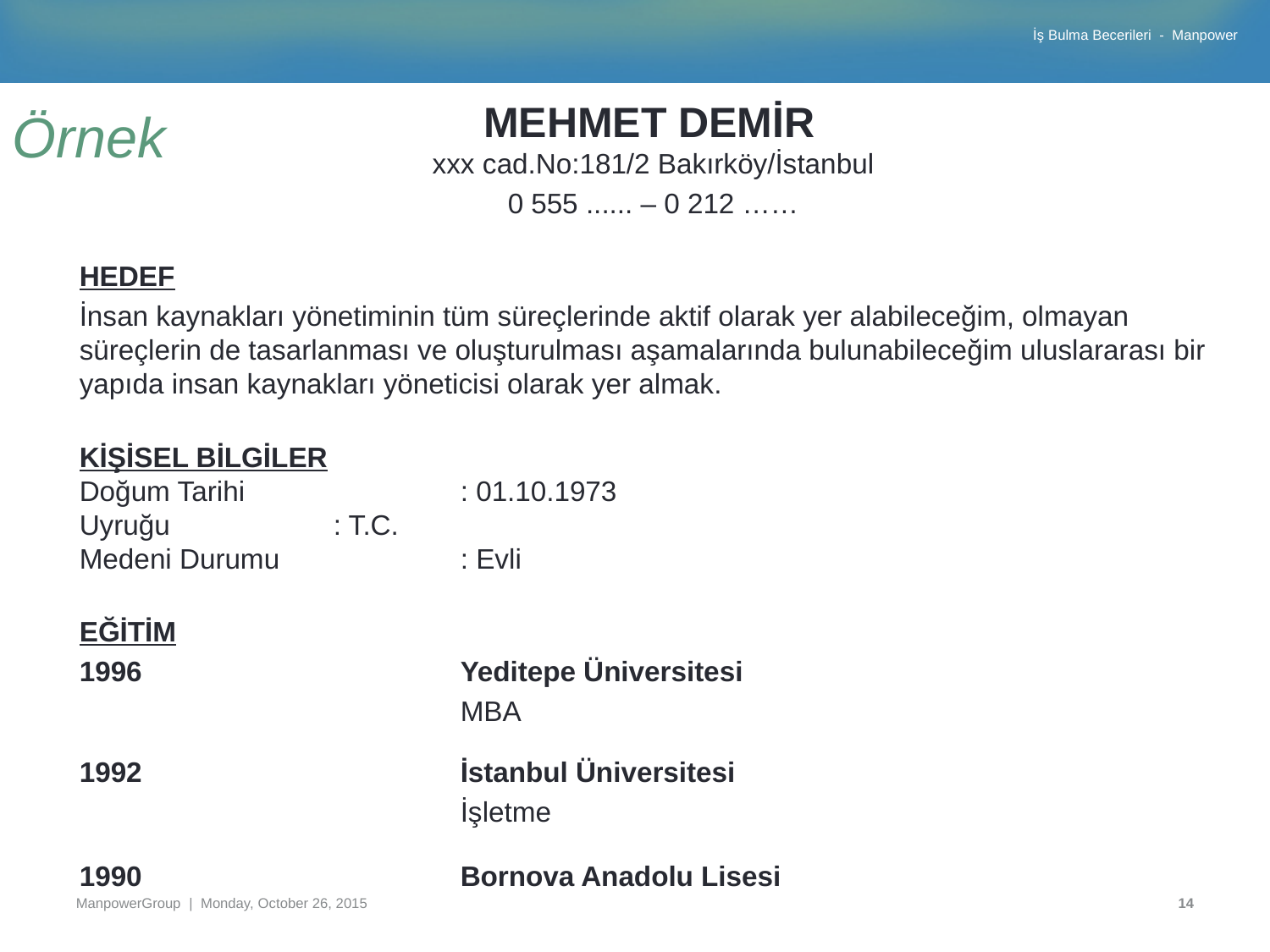

Örnek
     MEHMET DEMİR
xxx cad.No:181/2 Bakırköy/İstanbul
	0 555 ...... – 0 212 ……
	HEDEF
	İnsan kaynakları yönetiminin tüm süreçlerinde aktif olarak yer alabileceğim, olmayan süreçlerin de tasarlanması ve oluşturulması aşamalarında bulunabileceğim uluslararası bir yapıda insan kaynakları yöneticisi olarak yer almak.

	KİŞİSEL BİLGİLER
Doğum Tarihi		: 01.10.1973
Uyruğu		: T.C.
Medeni Durumu		: Evli
	EĞİTİM
	1996			Yeditepe Üniversitesi
				MBA

	1992			İstanbul Üniversitesi
				İşletme

	1990			Bornova Anadolu Lisesi
#